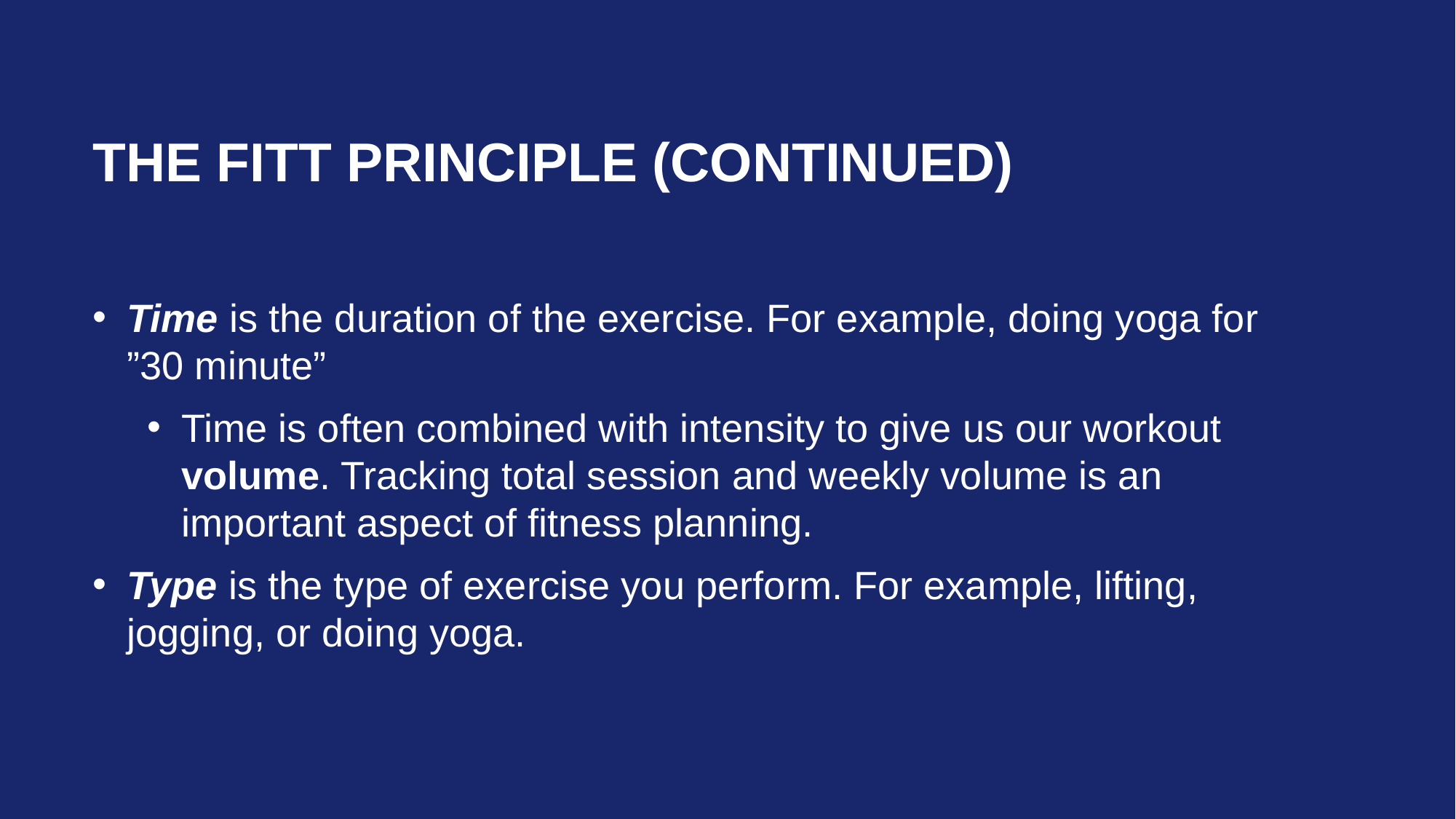

# The FITT Principle (continued)
Time is the duration of the exercise. For example, doing yoga for ”30 minute”
Time is often combined with intensity to give us our workout volume. Tracking total session and weekly volume is an important aspect of fitness planning.
Type is the type of exercise you perform. For example, lifting, jogging, or doing yoga.